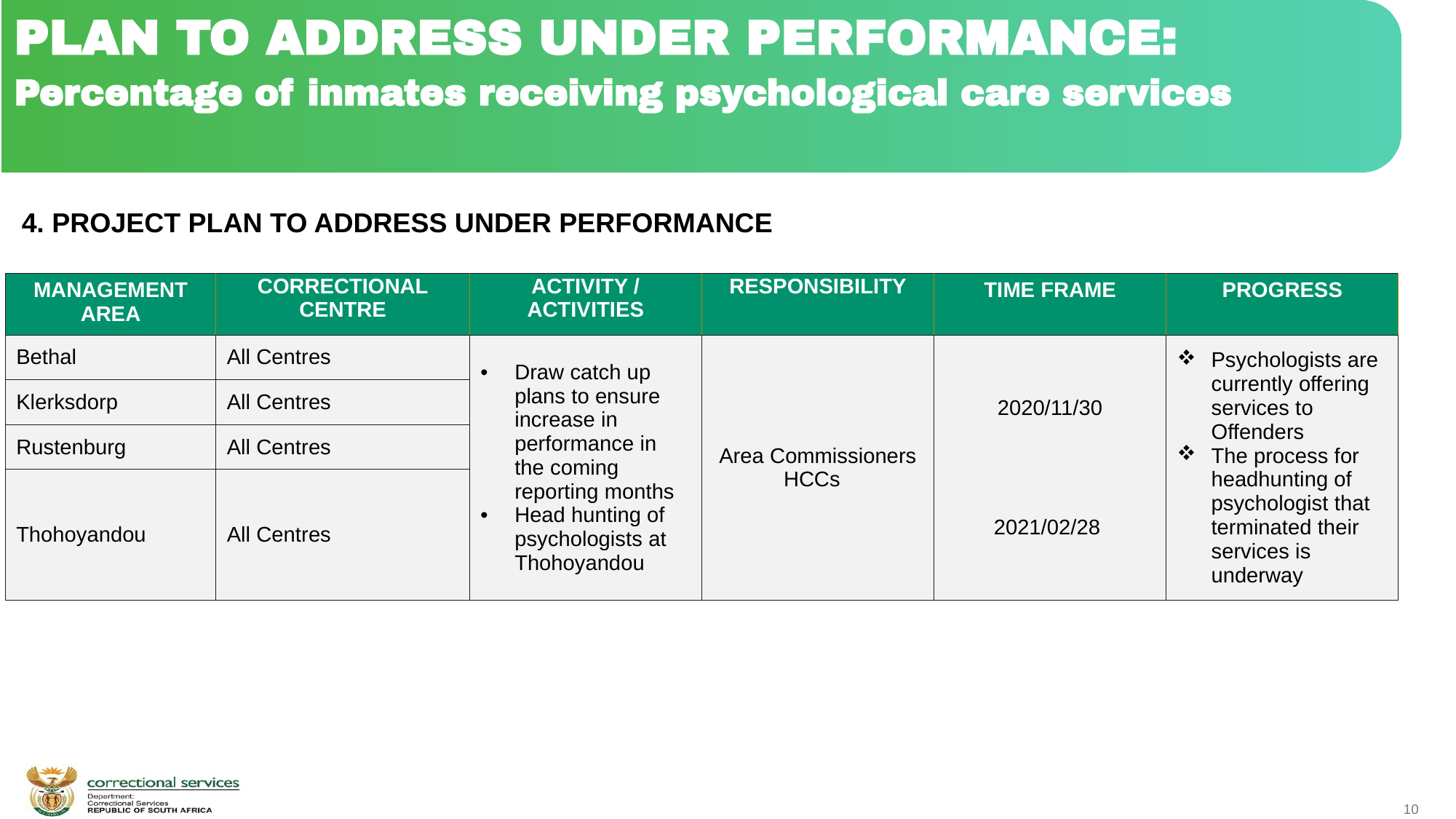

PLAN TO ADDRESS UNDER PERFORMANCE:
Percentage of inmates receiving psychological care services
     4. PROJECT PLAN TO ADDRESS UNDER PERFORMANCE
| MANAGEMENT AREA | CORRECTIONAL CENTRE | ACTIVITY / ACTIVITIES | RESPONSIBILITY | TIME FRAME | PROGRESS |
| --- | --- | --- | --- | --- | --- |
| Bethal | All Centres | Draw catch up plans to ensure increase in performance in the coming reporting months Head hunting of psychologists at Thohoyandou | Area Commissioners HCCs | 2020/11/30 2021/02/28 | Psychologists are currently offering services to Offenders The process for headhunting of psychologist that terminated their services is underway |
| Klerksdorp | All Centres |  |  |  |  |
| Rustenburg | All Centres |  |  |  |  |
| Thohoyandou | All Centres |  |  |  |  |